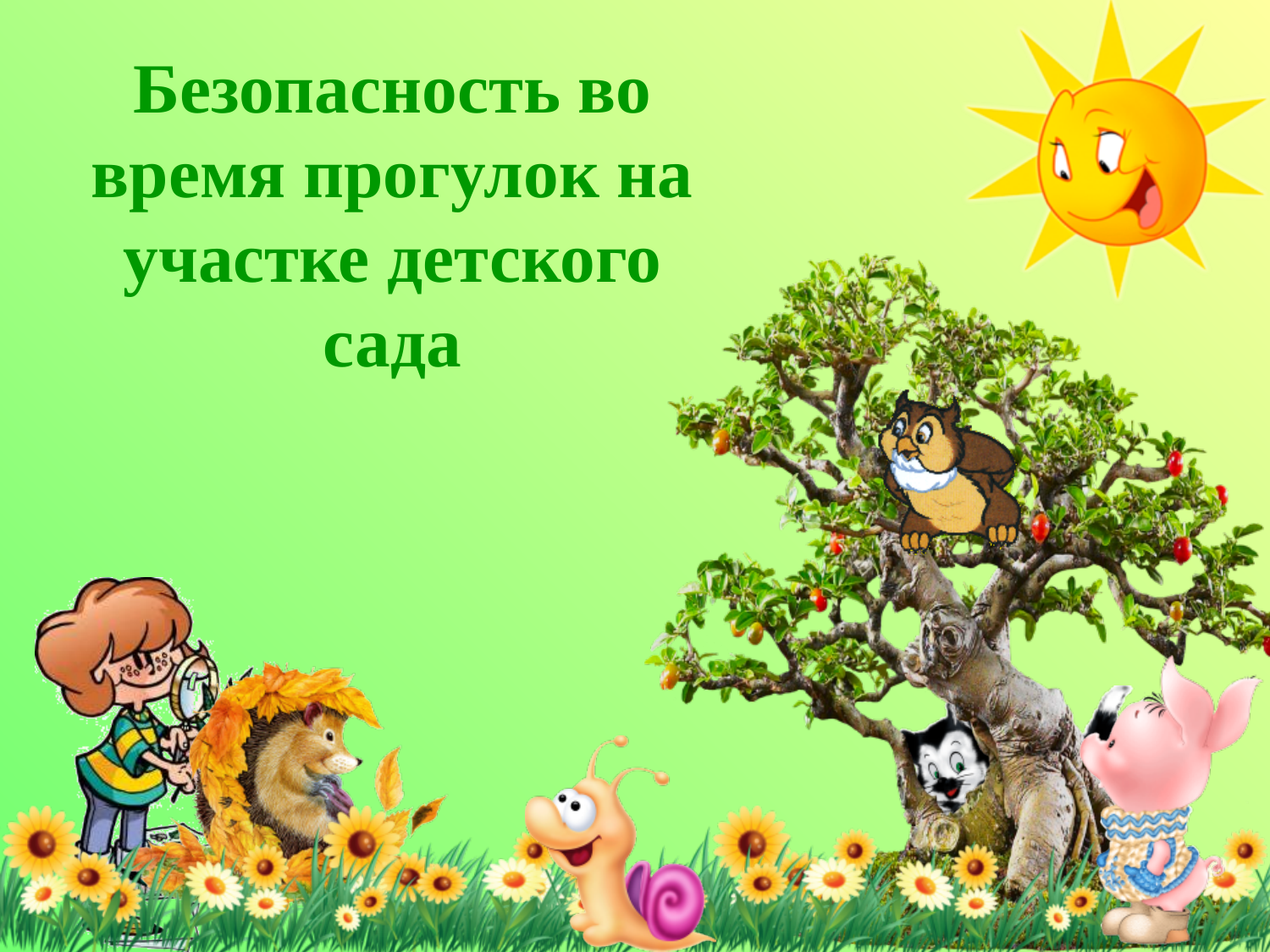

Безопасность во время прогулок на участке детского сада